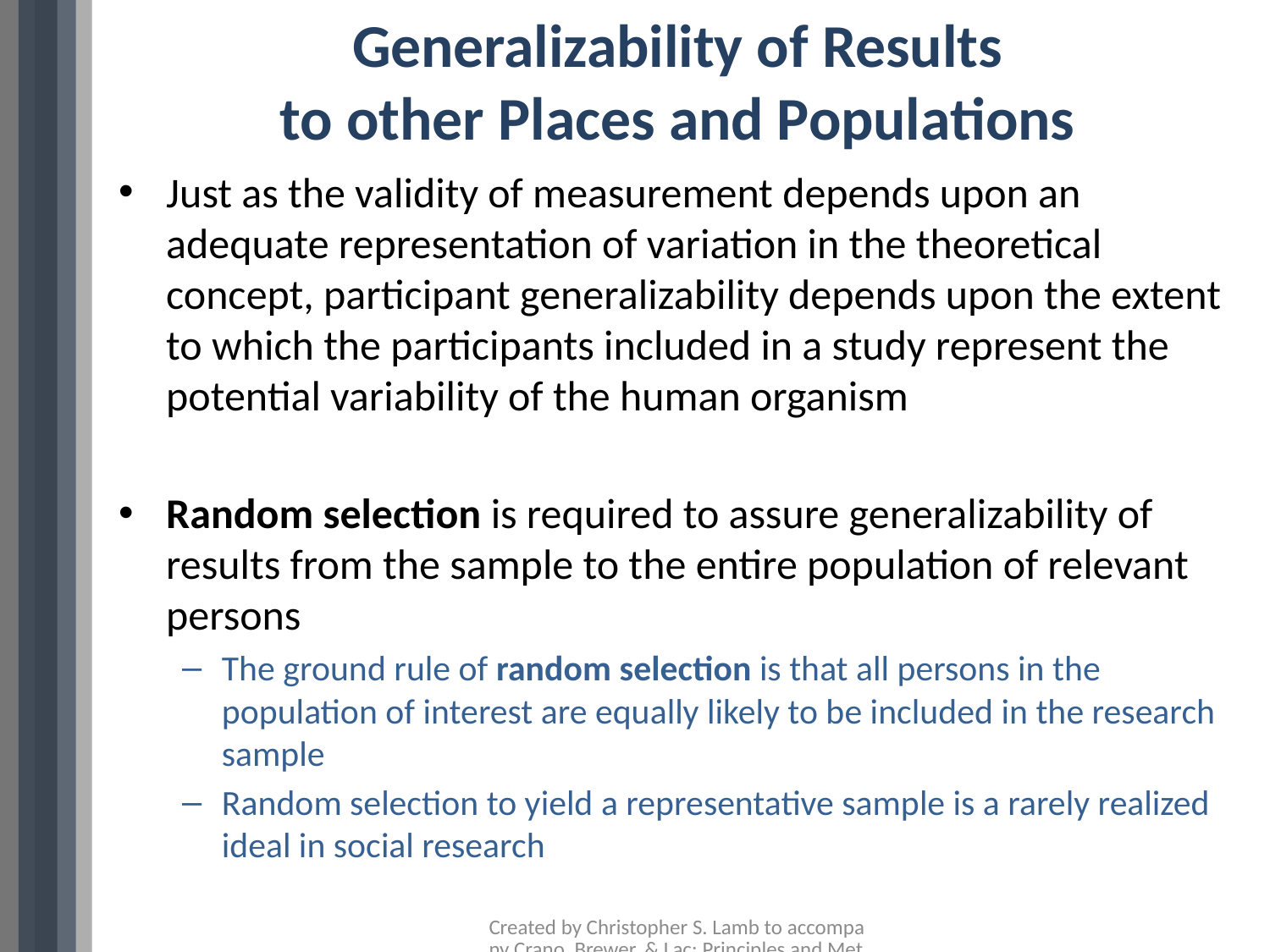

# Generalizability of Results to other Places and Populations
Just as the validity of measurement depends upon an adequate representation of variation in the theoretical concept, participant generalizability depends upon the extent to which the participants included in a study represent the potential variability of the human organism

Random selection is required to assure generalizability of results from the sample to the entire population of relevant persons
The ground rule of random selection is that all persons in the population of interest are equally likely to be included in the research sample
Random selection to yield a representative sample is a rarely realized ideal in social research
Created by Christopher S. Lamb to accompany Crano, Brewer, & Lac: Principles and Methods of Social Research, 3rd Edition, 2015, Routledge/Taylor & Francis